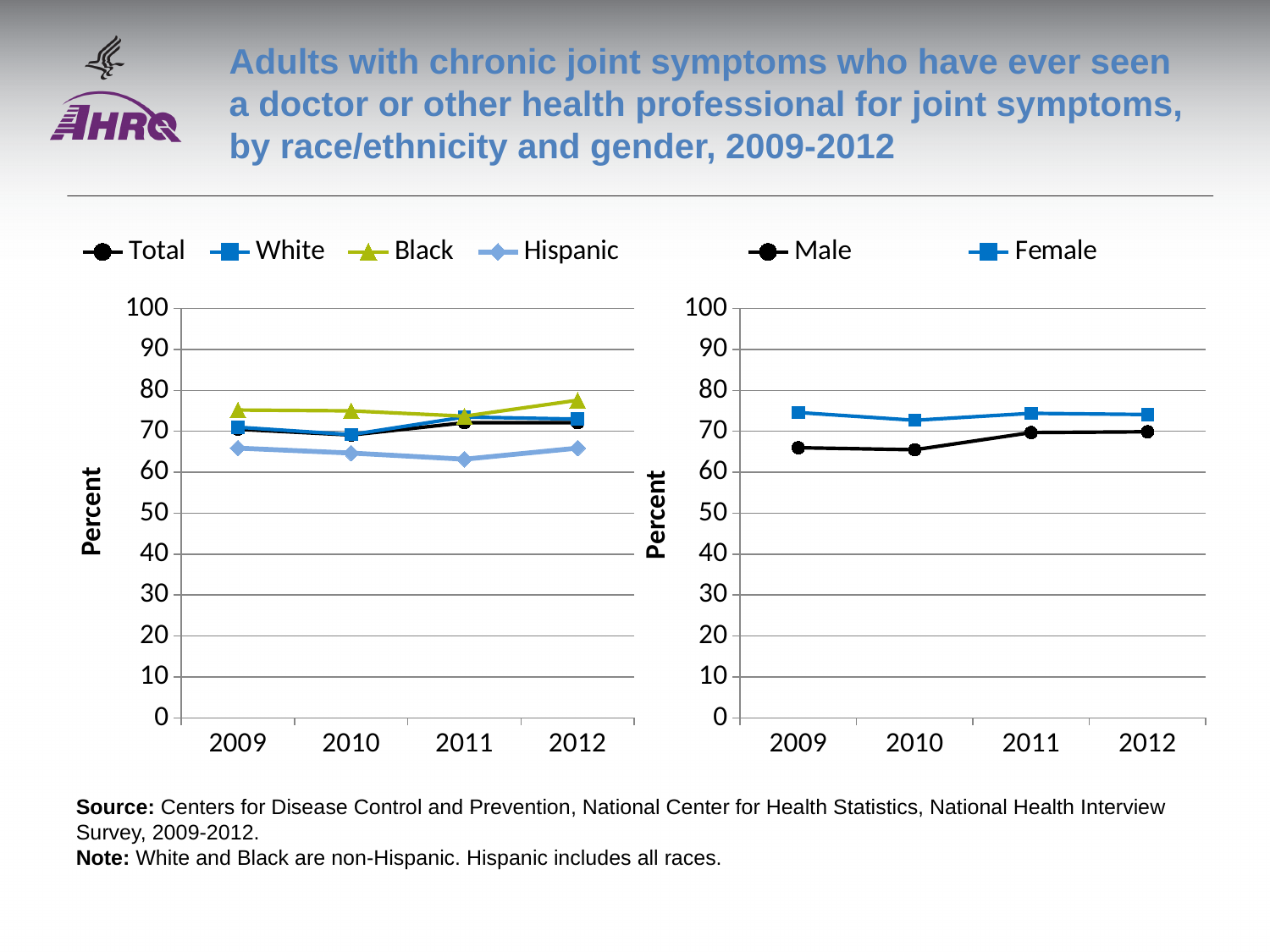

# Adults with chronic joint symptoms who have ever seen a doctor or other health professional for joint symptoms, by race/ethnicity and gender, 2009-2012

### Chart

| Category | Total | White | Black | Hispanic |
|---|---|---|---|---|
| 2009 | 70.5 | 71.0 | 75.2 | 65.9 |
| 2010 | 69.1 | 69.2 | 75.0 | 64.7 |
| 2011 | 72.1 | 73.5 | 73.7 | 63.2 |
| 2012 | 72.1 | 73.0 | 77.6 | 65.9 |

### Chart

| Category | Male | Female |
|---|---|---|
| 2009 | 66.0 | 74.6 |
| 2010 | 65.5 | 72.7 |
| 2011 | 69.7 | 74.4 |
| 2012 | 69.9 | 74.1 |
Source: Centers for Disease Control and Prevention, National Center for Health Statistics, National Health Interview Survey, 2009-2012.
Note: White and Black are non-Hispanic. Hispanic includes all races.